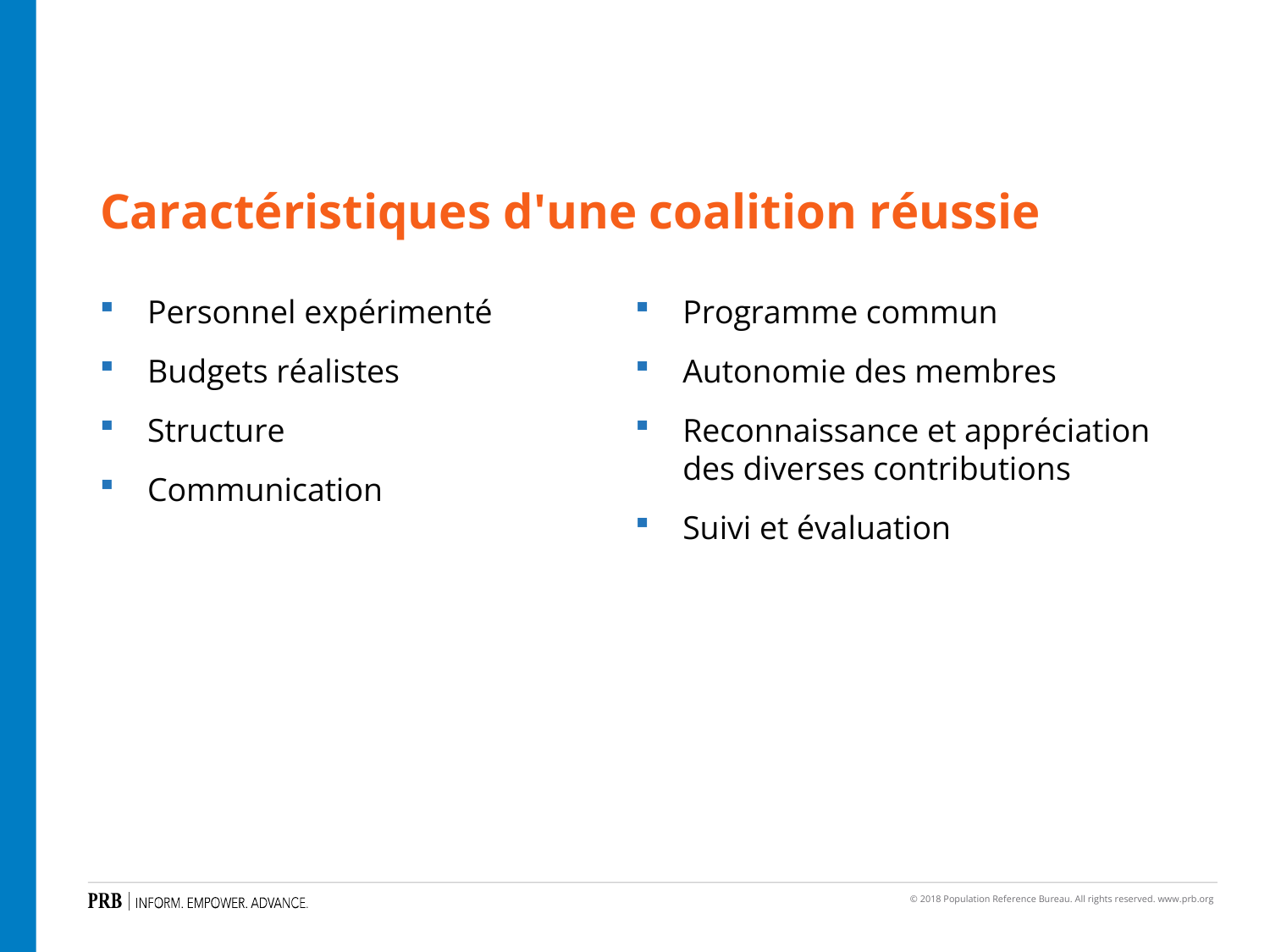

Caractéristiques d'une coalition réussie
Personnel expérimenté
Budgets réalistes
Structure
Communication

Programme commun
Autonomie des membres
Reconnaissance et appréciation des diverses contributions
Suivi et évaluation